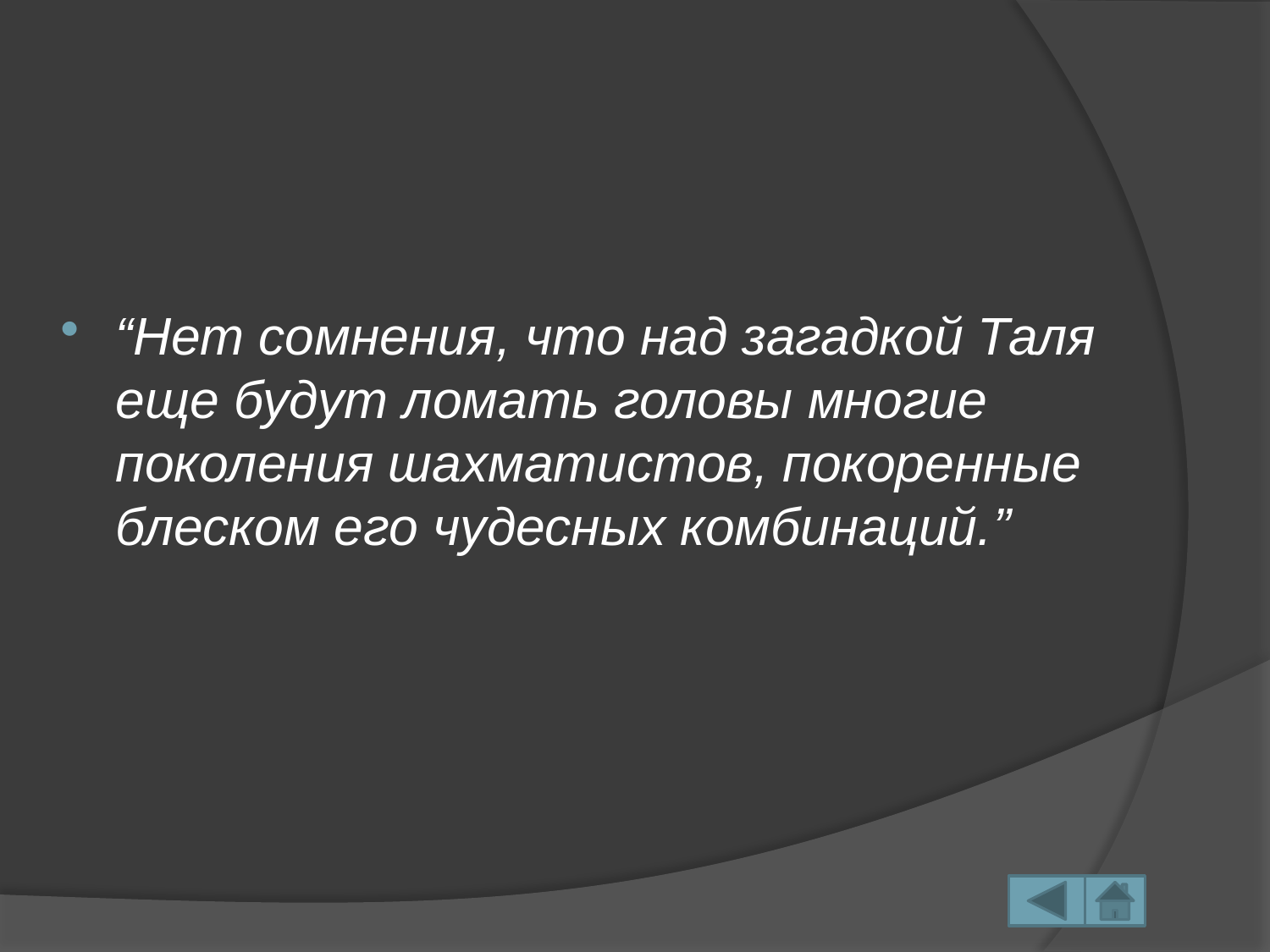

“Нет сомнения, что над загадкой Таля еще будут ломать головы многие поколения шахматистов, покоренные блеском его чудесных комбинаций.”